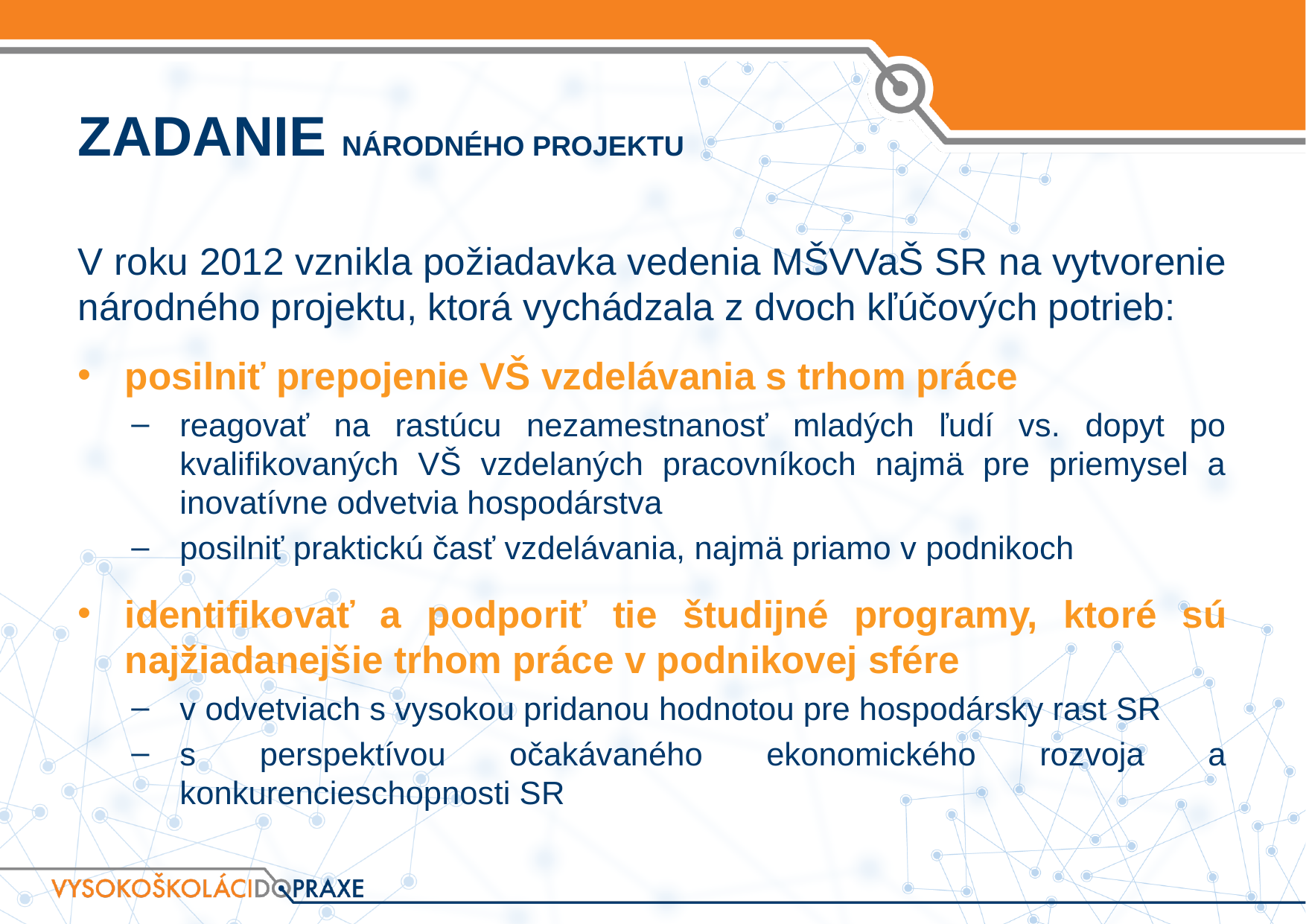

# ZADANIE NÁRODNÉHO PROJEKTU
V roku 2012 vznikla požiadavka vedenia MŠVVaŠ SR na vytvorenie národného projektu, ktorá vychádzala z dvoch kľúčových potrieb:

posilniť prepojenie VŠ vzdelávania s trhom práce
reagovať na rastúcu nezamestnanosť mladých ľudí vs. dopyt po kvalifikovaných VŠ vzdelaných pracovníkoch najmä pre priemysel a inovatívne odvetvia hospodárstva
posilniť praktickú časť vzdelávania, najmä priamo v podnikoch

identifikovať a podporiť tie študijné programy, ktoré sú najžiadanejšie trhom práce v podnikovej sfére
v odvetviach s vysokou pridanou hodnotou pre hospodársky rast SR
s perspektívou očakávaného ekonomického rozvoja a konkurencieschopnosti SR